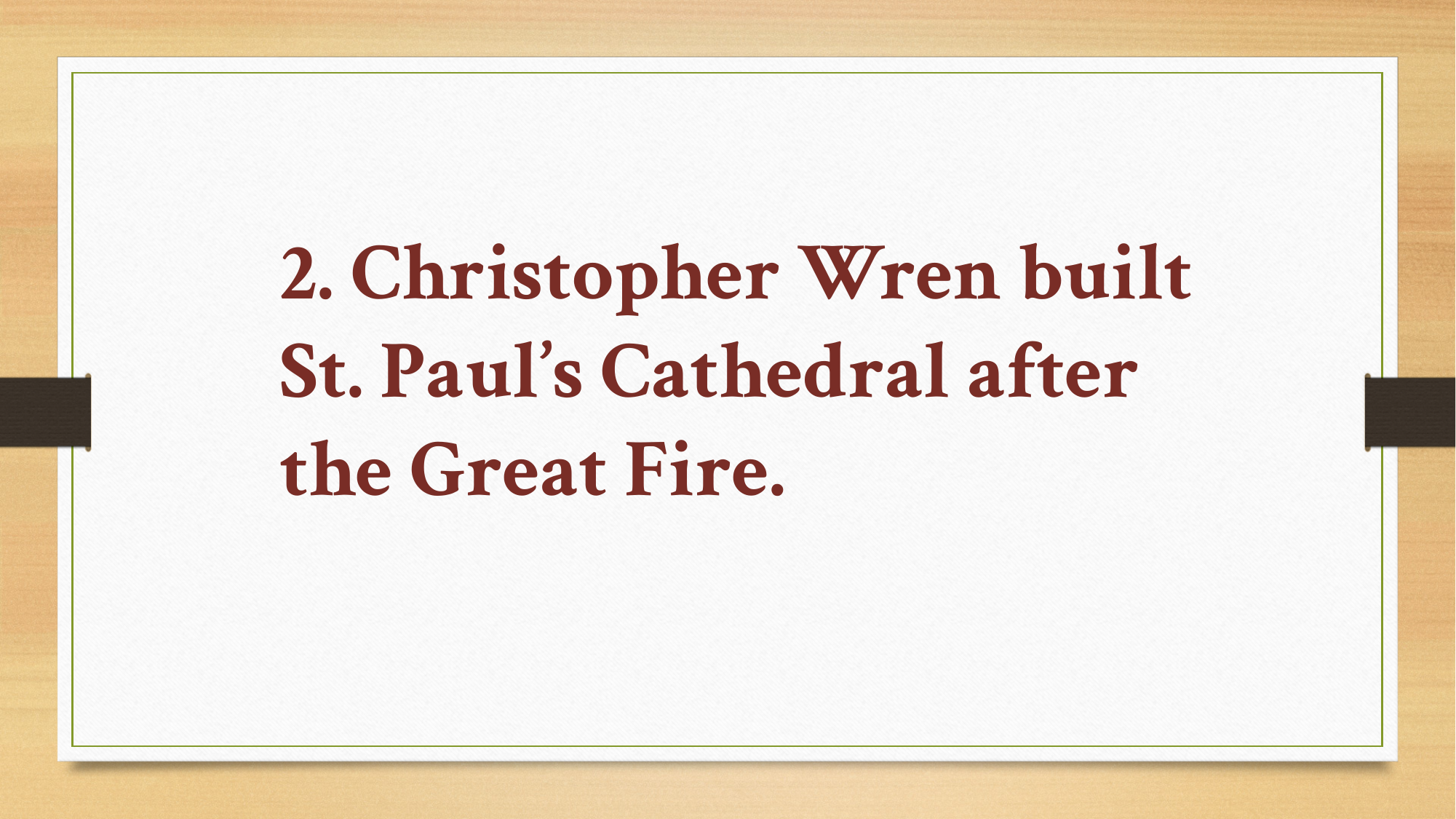

2. Christopher Wren built
St. Paul’s Cathedral after
the Great Fire.